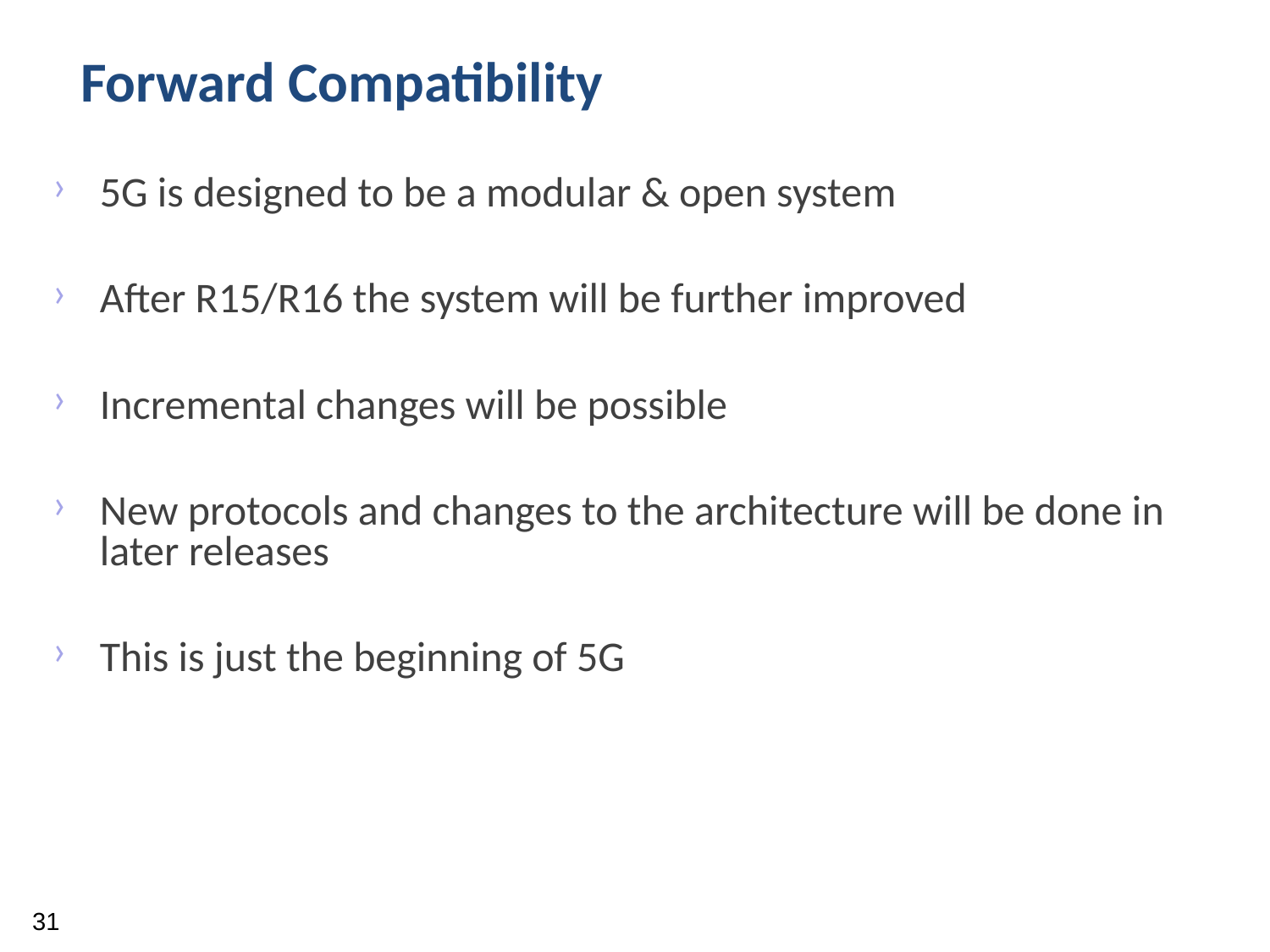

Forward Compatibility
5G is designed to be a modular & open system

After R15/R16 the system will be further improved

Incremental changes will be possible

New protocols and changes to the architecture will be done in later releases

This is just the beginning of 5G